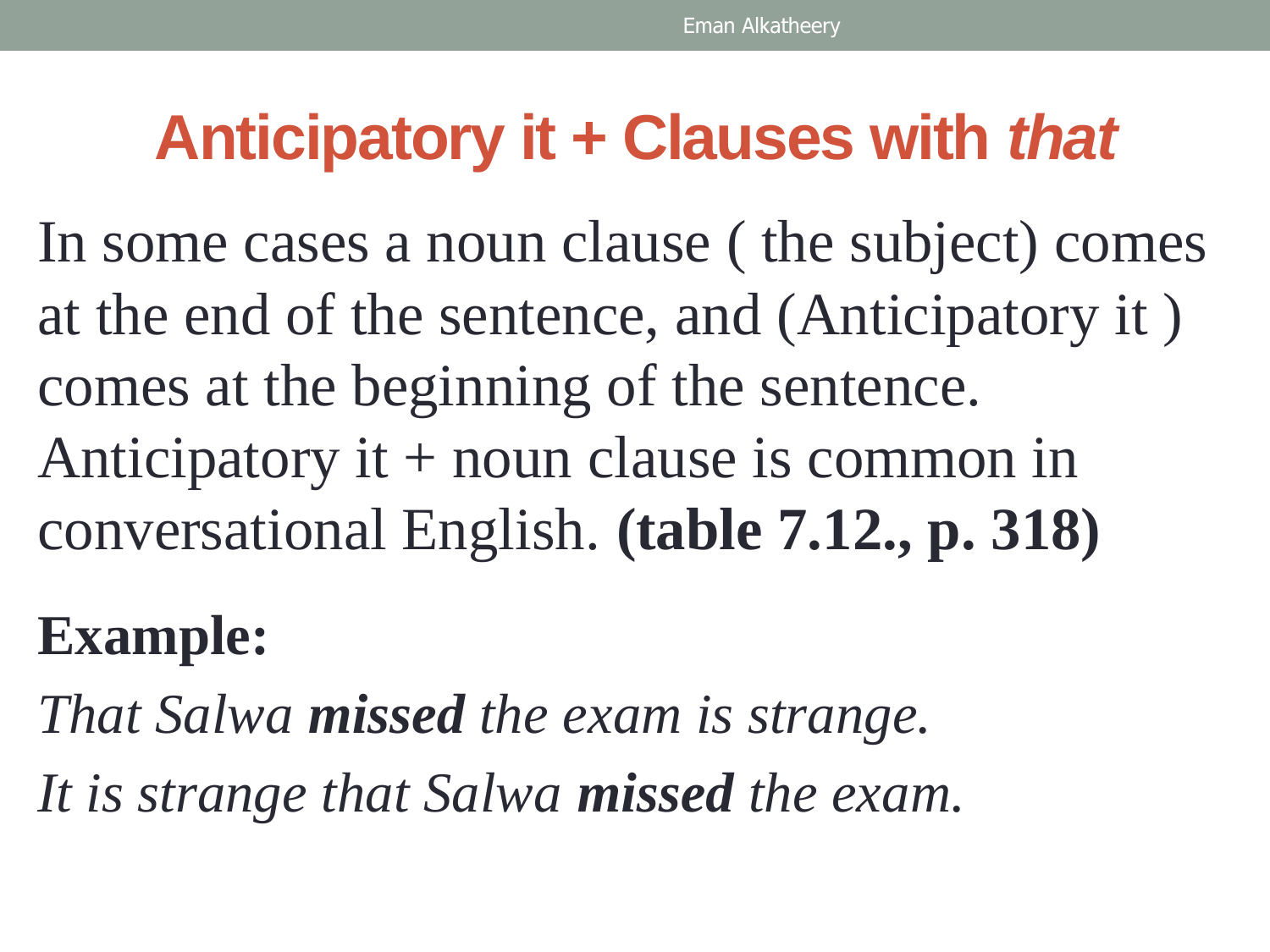

Eman Alkatheery
# Anticipatory it + Clauses with that
In some cases a noun clause ( the subject) comes at the end of the sentence, and (Anticipatory it ) comes at the beginning of the sentence. Anticipatory it + noun clause is common in conversational English. (table 7.12., p. 318)

Example:
That Salwa missed the exam is strange.
It is strange that Salwa missed the exam.